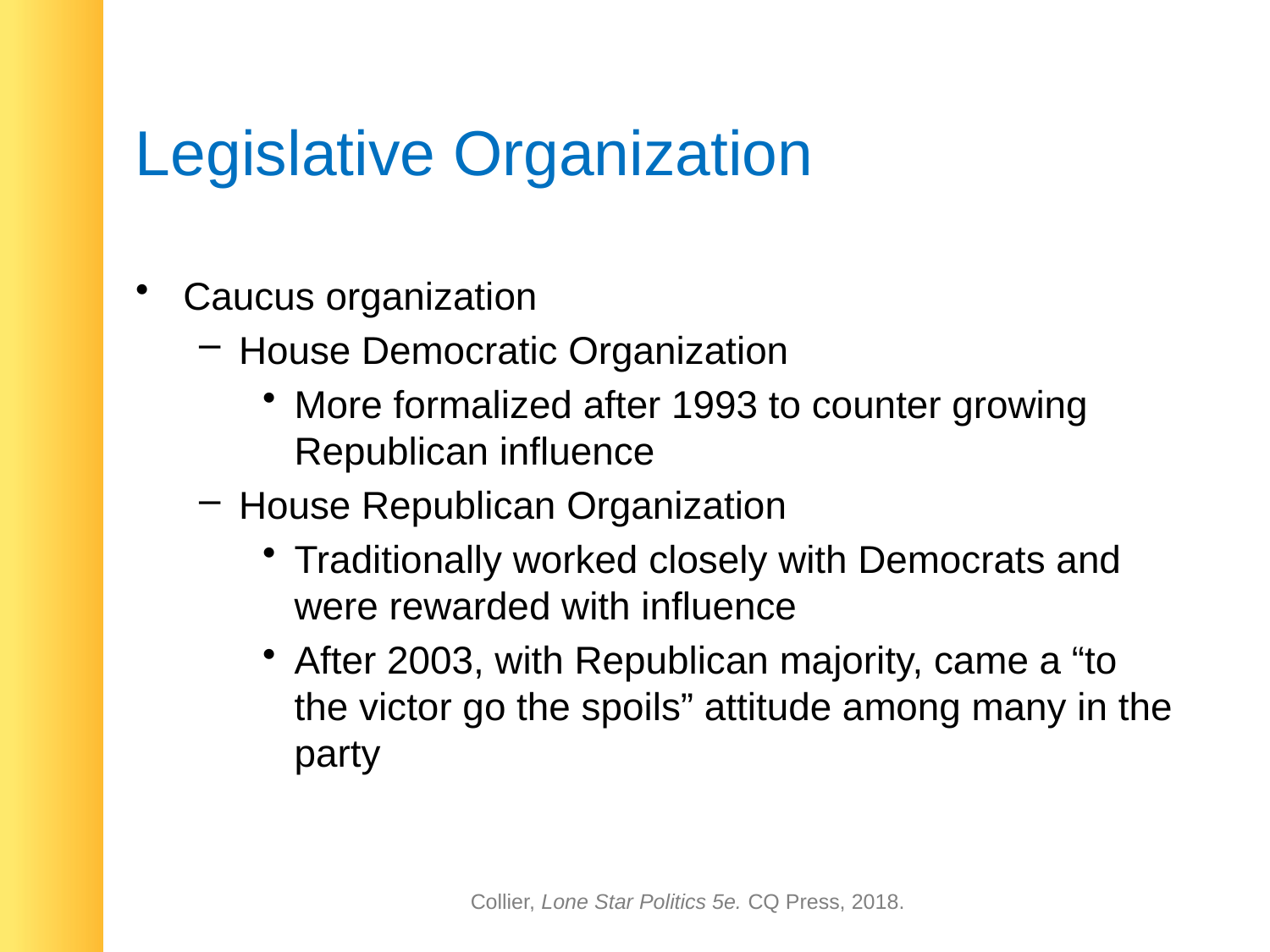

# Legislative Organization
Caucus organization
House Democratic Organization
More formalized after 1993 to counter growing Republican influence
House Republican Organization
Traditionally worked closely with Democrats and were rewarded with influence
After 2003, with Republican majority, came a “to the victor go the spoils” attitude among many in the party
Collier, Lone Star Politics 5e. CQ Press, 2018.